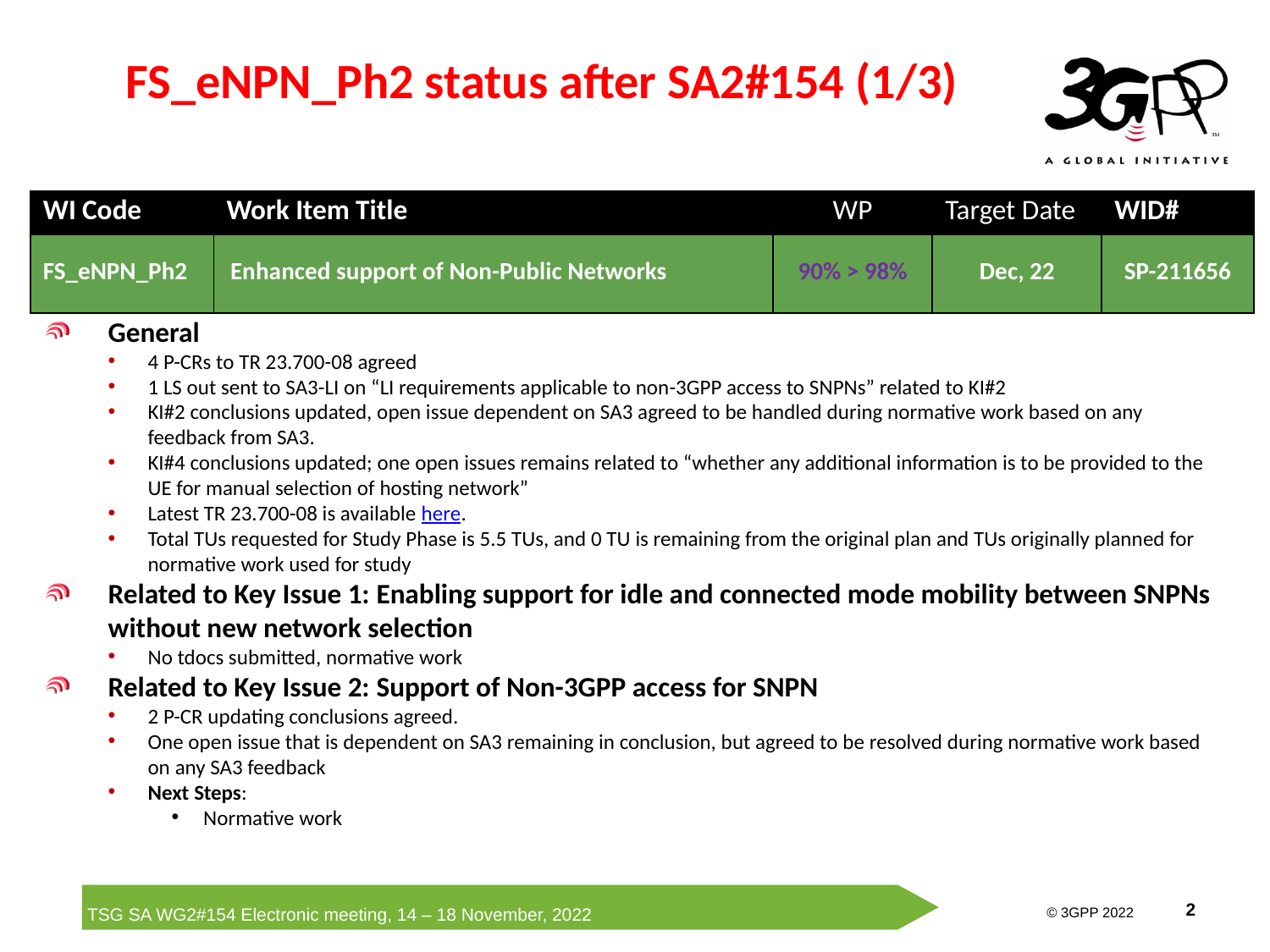

# FS_eNPN_Ph2 status after SA2#154 (1/3)
| WI Code | Work Item Title | WP | Target Date | WID# |
| --- | --- | --- | --- | --- |
| FS\_eNPN\_Ph2 | Enhanced support of Non-Public Networks | 90% > 98% | Dec, 22 | SP-211656 |
General
4 P-CRs to TR 23.700-08 agreed
1 LS out sent to SA3-LI on “LI requirements applicable to non-3GPP access to SNPNs” related to KI#2
KI#2 conclusions updated, open issue dependent on SA3 agreed to be handled during normative work based on any feedback from SA3.
KI#4 conclusions updated; one open issues remains related to “whether any additional information is to be provided to the UE for manual selection of hosting network”
Latest TR 23.700-08 is available here.
Total TUs requested for Study Phase is 5.5 TUs, and 0 TU is remaining from the original plan and TUs originally planned for normative work used for study
Related to Key Issue 1: Enabling support for idle and connected mode mobility between SNPNs without new network selection
No tdocs submitted, normative work
Related to Key Issue 2: Support of Non-3GPP access for SNPN
2 P-CR updating conclusions agreed.
One open issue that is dependent on SA3 remaining in conclusion, but agreed to be resolved during normative work based on any SA3 feedback
Next Steps:
Normative work